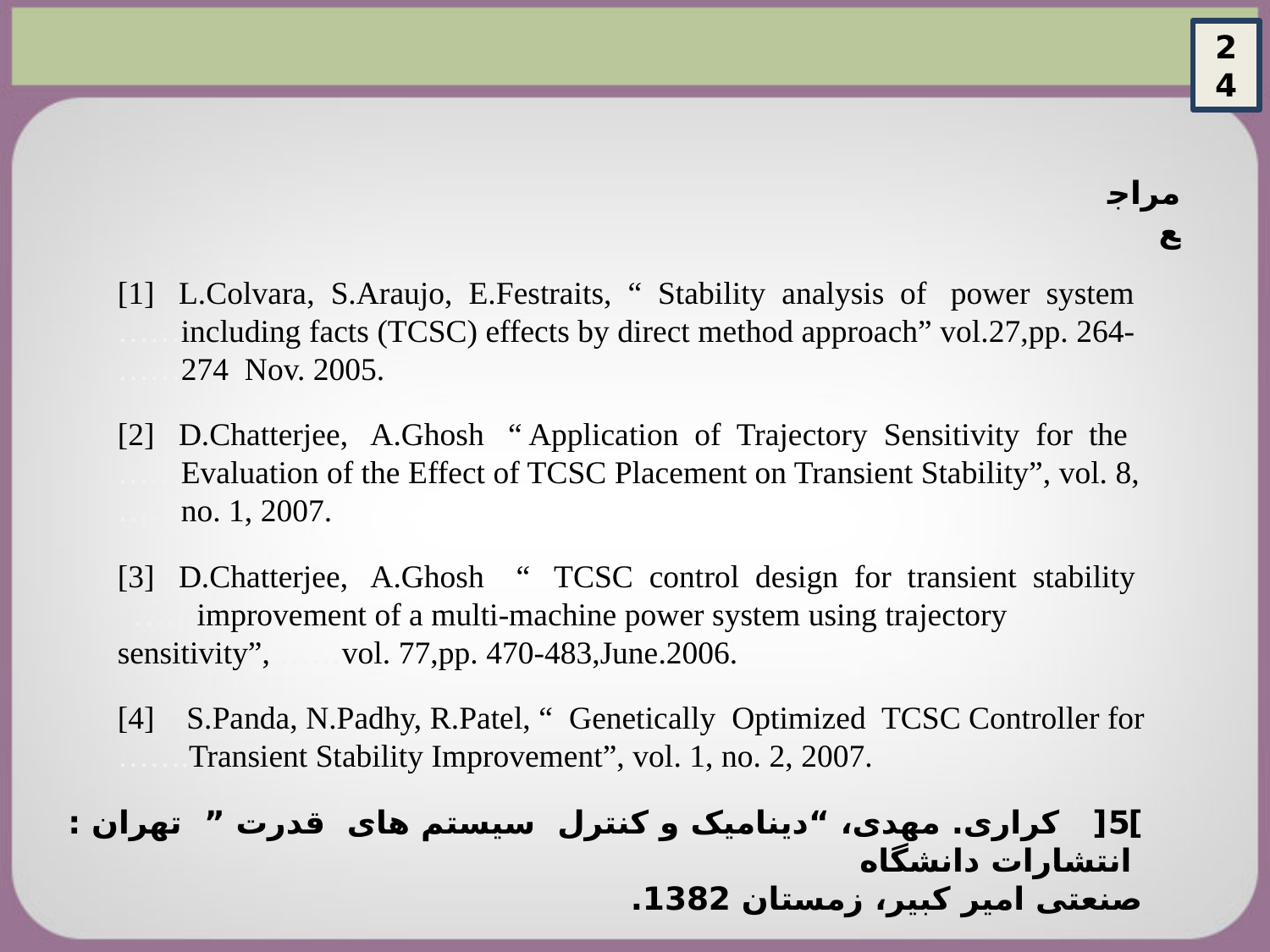

24
مراجع
[1]   L.Colvara,  S.Araujo,  E.Festraits,  “  Stability  analysis  of   power  system ……including facts (TCSC) effects by direct method approach” vol.27,pp. 264-……274  Nov. 2005.
[2]   D.Chatterjee,   A.Ghosh   “ Application  of  Trajectory  Sensitivity  for  the
……Evaluation of the Effect of TCSC Placement on Transient Stability”, vol. 8, ……no. 1, 2007.
[3]   D.Chatterjee,   A.Ghosh    “   TCSC  control  design  for  transient  stability      ……improvement of a multi-machine power system using trajectory sensitivity”, ……vol. 77,pp. 470-483,June.2006.
[4]    S.Panda, N.Padhy, R.Patel, “  Genetically  Optimized  TCSC Controller for
…….Transient Stability Improvement”, vol. 1, no. 2, 2007.
]5[   کراری. مهدی، “دینامیک و کنترل  سیستم های  قدرت ”  تهران :  انتشارات دانشگاه
صنعتی امیر کبیر، زمستان 1382.